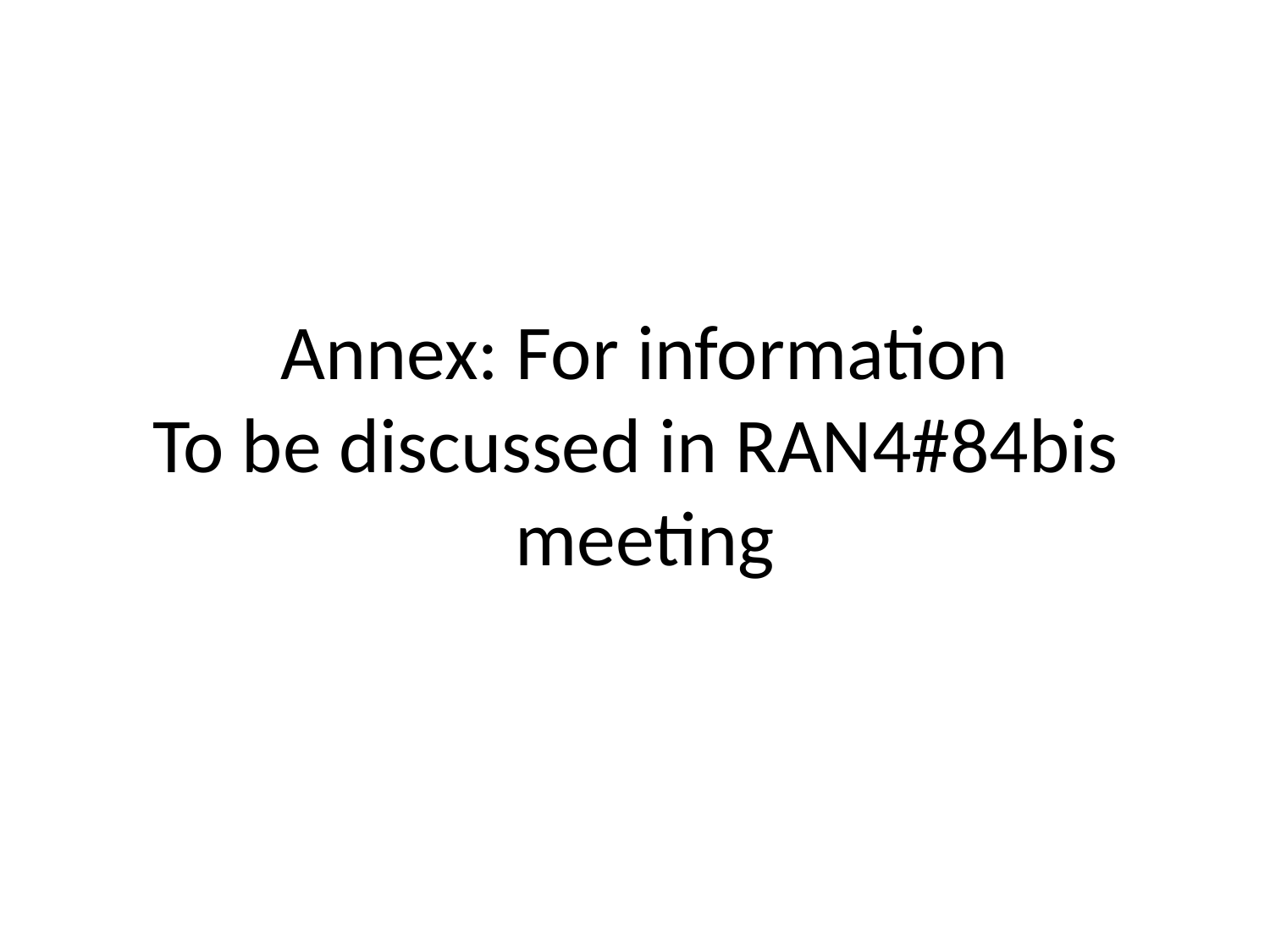

Annex: For information
To be discussed in RAN4#84bis  meeting